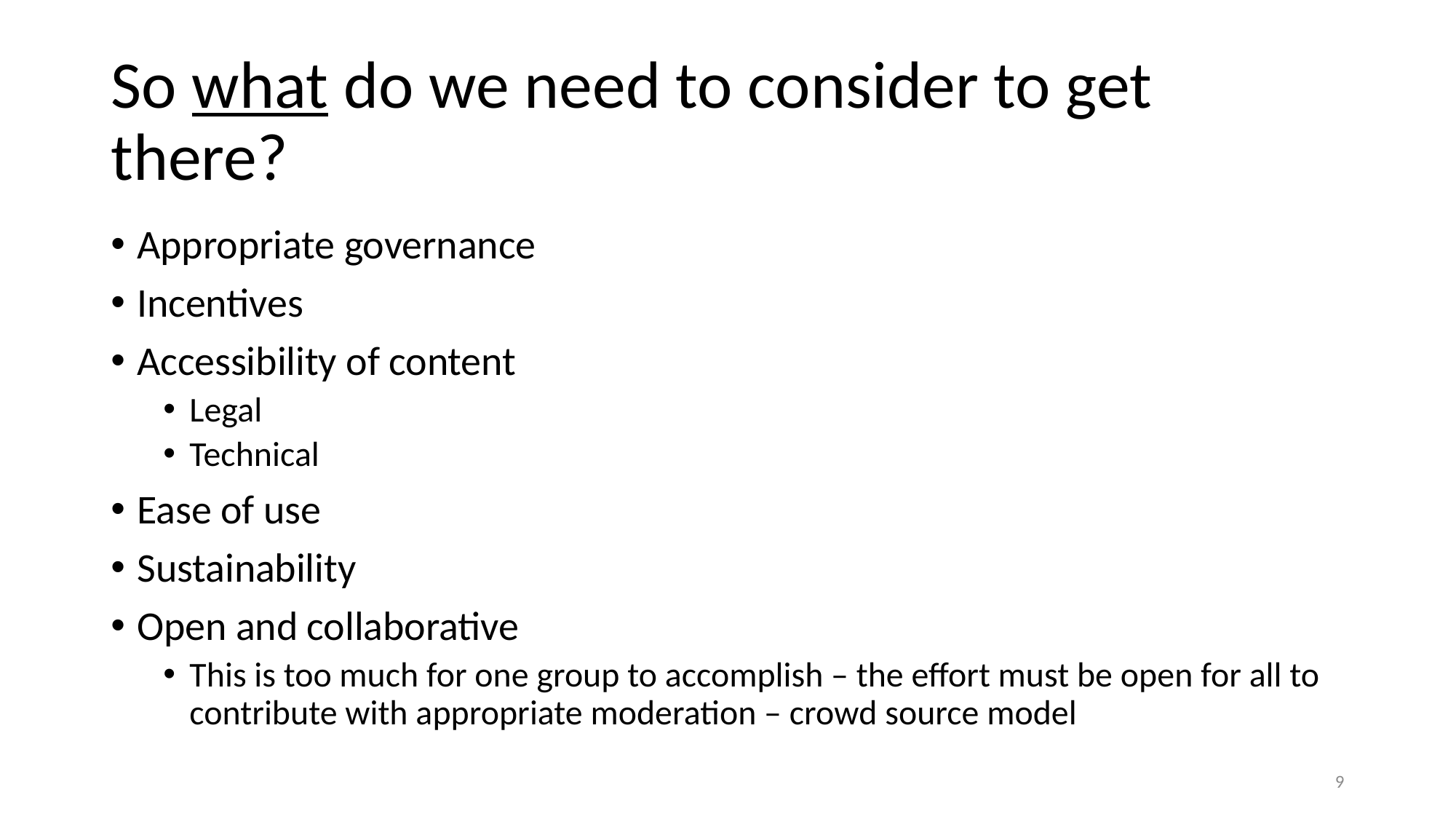

# So what do we need to consider to get there?
Appropriate governance
Incentives
Accessibility of content
Legal
Technical
Ease of use
Sustainability
Open and collaborative
This is too much for one group to accomplish – the effort must be open for all to contribute with appropriate moderation – crowd source model

9